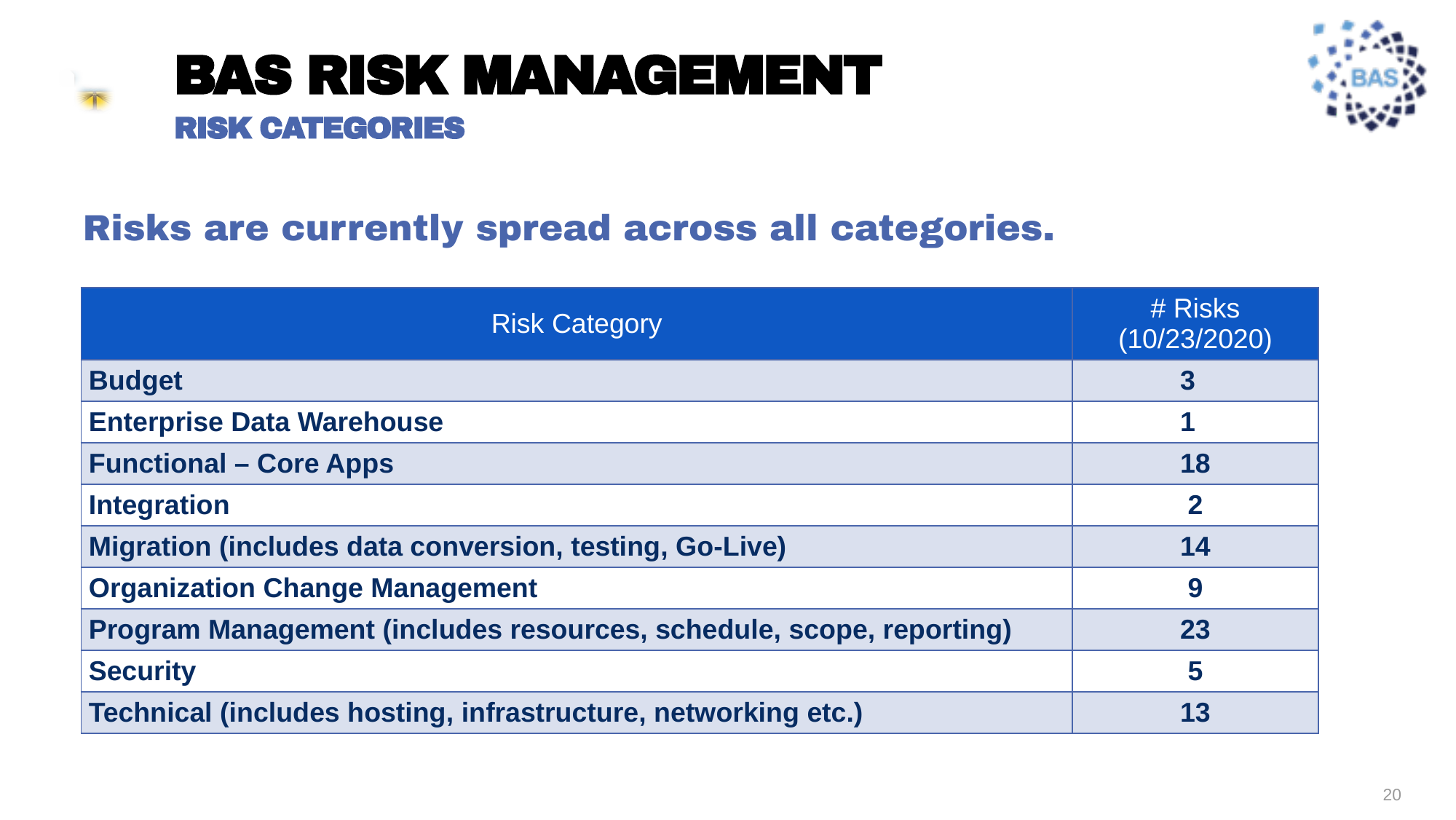

# BAS Risk Management
Risk categories
Risks are currently spread across all categories.
| Risk Category | # Risks (10/23/2020) |
| --- | --- |
| Budget | 3 |
| Enterprise Data Warehouse | 1 |
| Functional – Core Apps | 18 |
| Integration | 2 |
| Migration (includes data conversion, testing, Go-Live) | 14 |
| Organization Change Management | 9 |
| Program Management (includes resources, schedule, scope, reporting) | 23 |
| Security | 5 |
| Technical (includes hosting, infrastructure, networking etc.) | 13 |